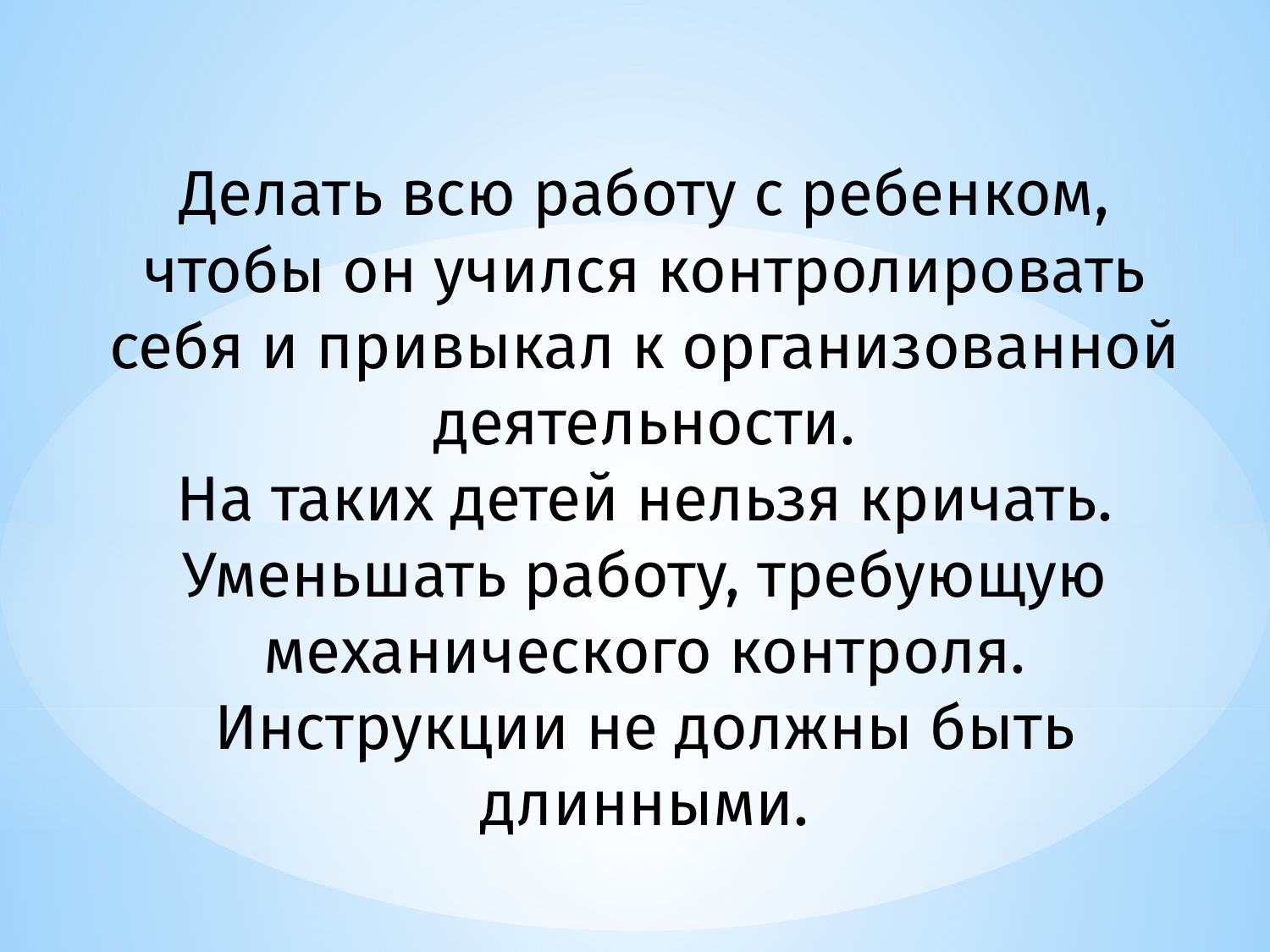

Делать всю работу с ребенком, чтобы он учился контролировать себя и привыкал к организованной деятельности.
На таких детей нельзя кричать.
Уменьшать работу, требующую механического контроля.
Инструкции не должны быть длинными.